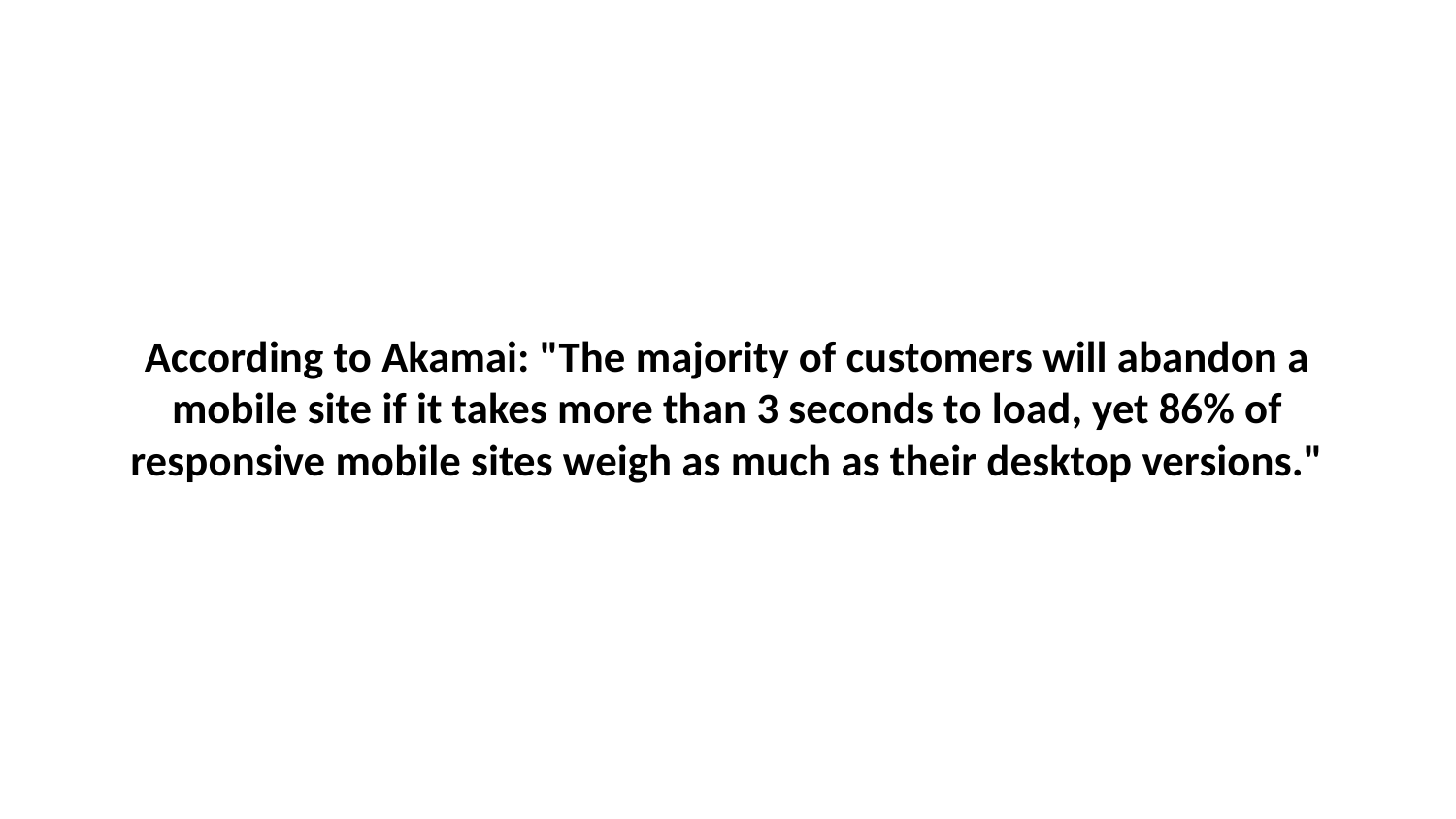

# According to Akamai: "The majority of customers will abandon a mobile site if it takes more than 3 seconds to load, yet 86% of responsive mobile sites weigh as much as their desktop versions."